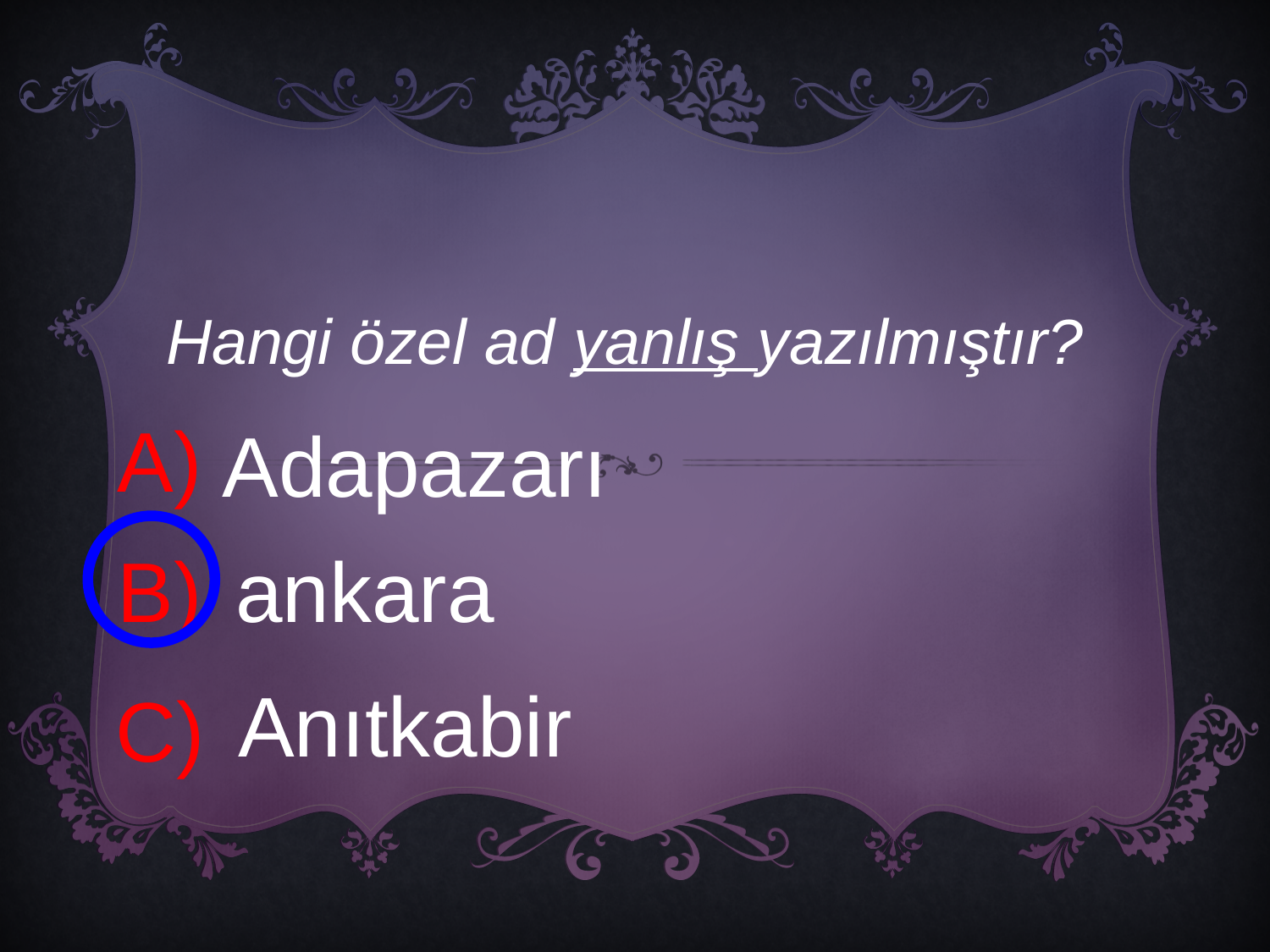

Hangi özel ad yanlış yazılmıştır?
A)
Adapazarı

B)
ankara
Anıtkabir
C)